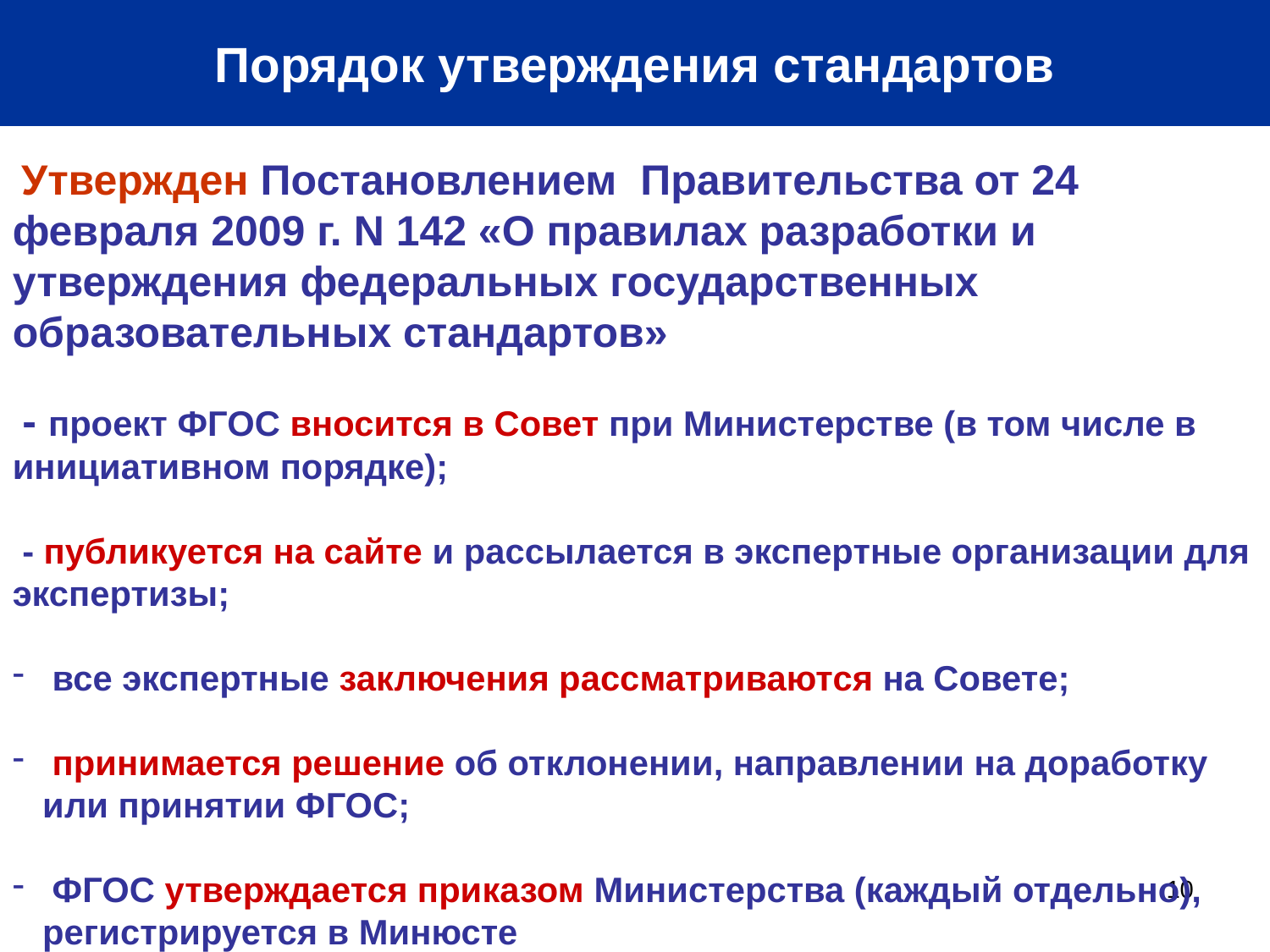

Порядок утверждения стандартов
 Утвержден Постановлением  Правительства от 24 февраля 2009 г. N 142 «О правилах разработки и утверждения федеральных государственных образовательных стандартов»

 - проект ФГОС вносится в Совет при Министерстве (в том числе в инициативном порядке);

 - публикуется на сайте и рассылается в экспертные организации для экспертизы;

 все экспертные заключения рассматриваются на Совете;

 принимается решение об отклонении, направлении на доработку или принятии ФГОС;

 ФГОС утверждается приказом Министерства (каждый отдельно), регистрируется в Минюсте

10